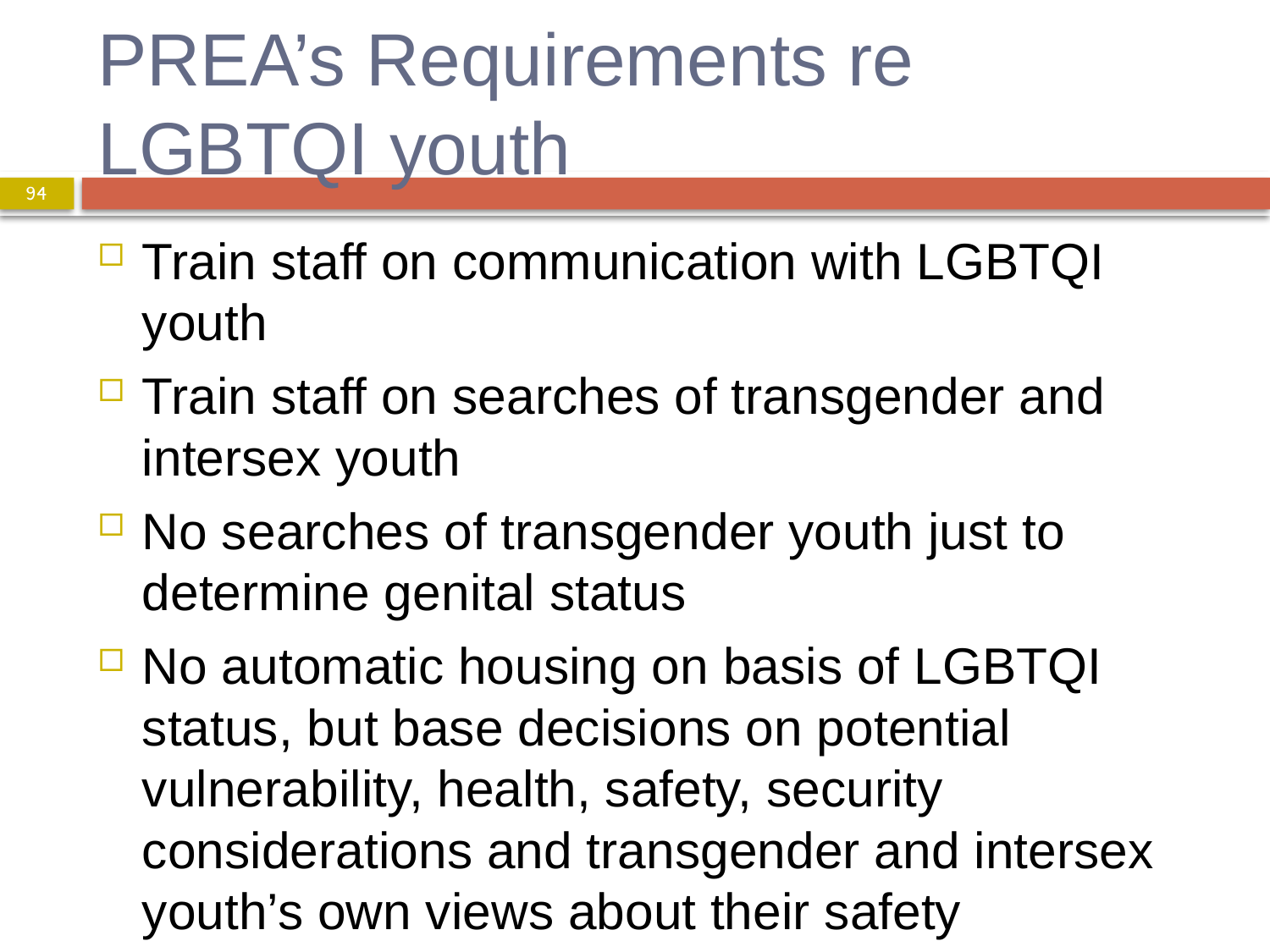

# PREA’s Requirements re LGBTQI youth
94
Train staff on communication with LGBTQI youth
Train staff on searches of transgender and intersex youth
No searches of transgender youth just to determine genital status
No automatic housing on basis of LGBTQI status, but base decisions on potential vulnerability, health, safety, security considerations and transgender and intersex youth’s own views about their safety
Transgender and intersex youth shower privately